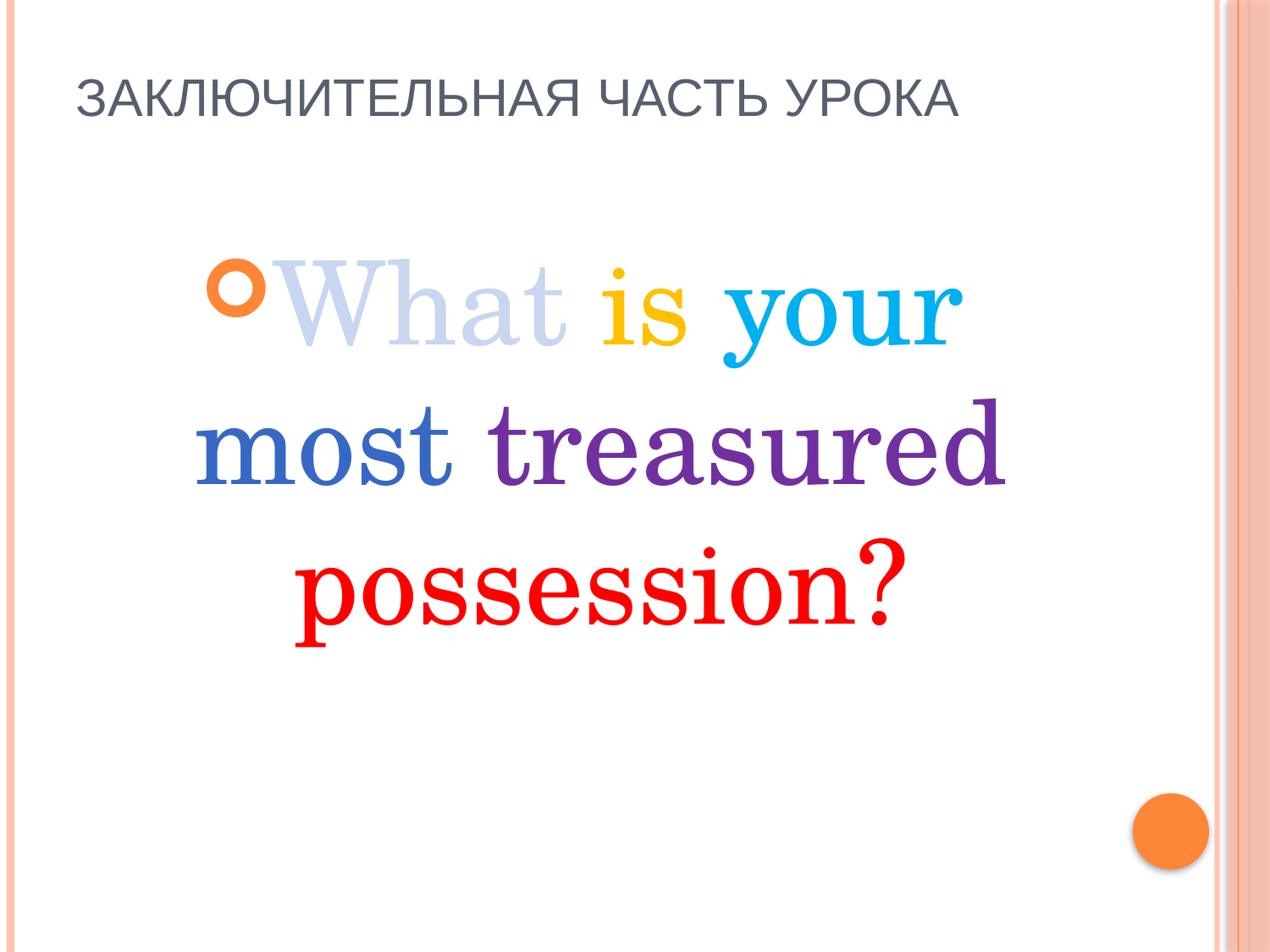

# Заключительная часть урока
What is your most treasured possession?